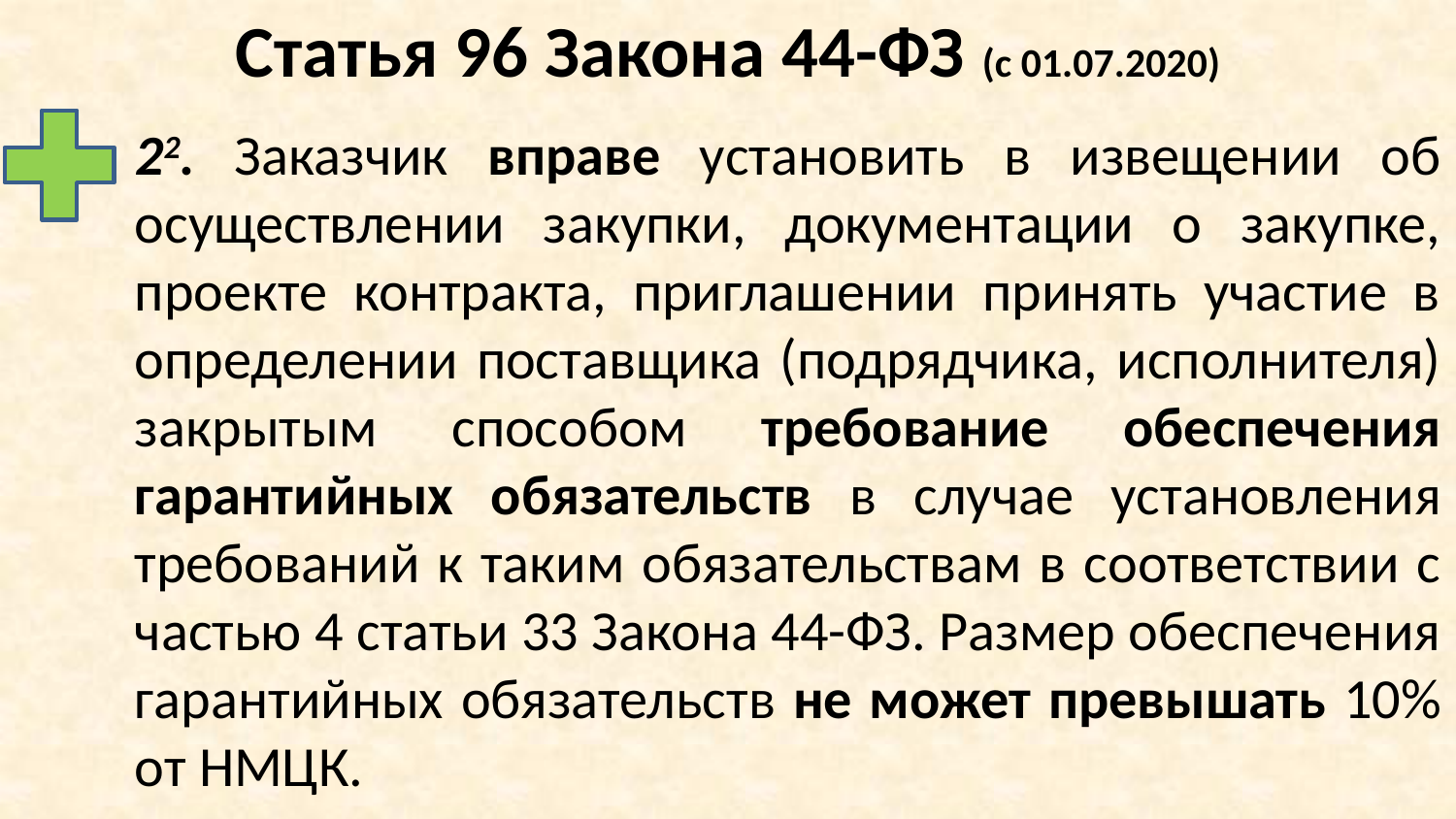

Статья 96 Закона 44-ФЗ (с 01.07.2020)

22. Заказчик вправе установить в извещении об осуществлении закупки, документации о закупке, проекте контракта, приглашении принять участие в определении поставщика (подрядчика, исполнителя) закрытым способом требование обеспечения гарантийных обязательств в случае установления требований к таким обязательствам в соответствии с частью 4 статьи 33 Закона 44-ФЗ. Размер обеспечения гарантийных обязательств не может превышать 10% от НМЦК.